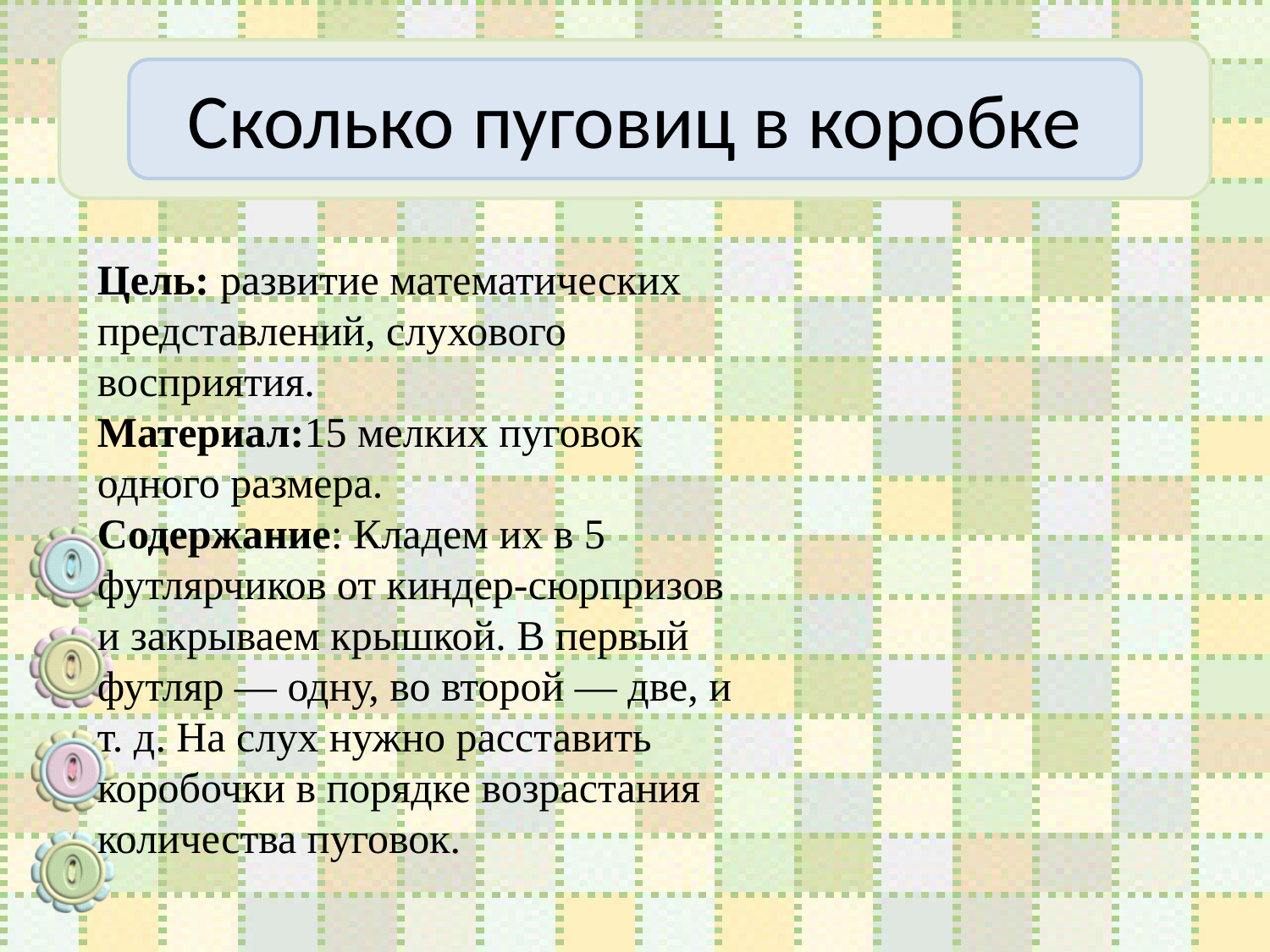

# Сколько пуговиц в коробке
Цель: развитие математических представлений, слухового восприятия.
Материал:15 мелких пуговок одного размера.
Содержание: Кладем их в 5 футлярчиков от киндер-сюрпризов и закрываем крышкой. В первый футляр — одну, во второй — две, и т. д. На слух нужно расставить коробочки в порядке возрастания количества пуговок.